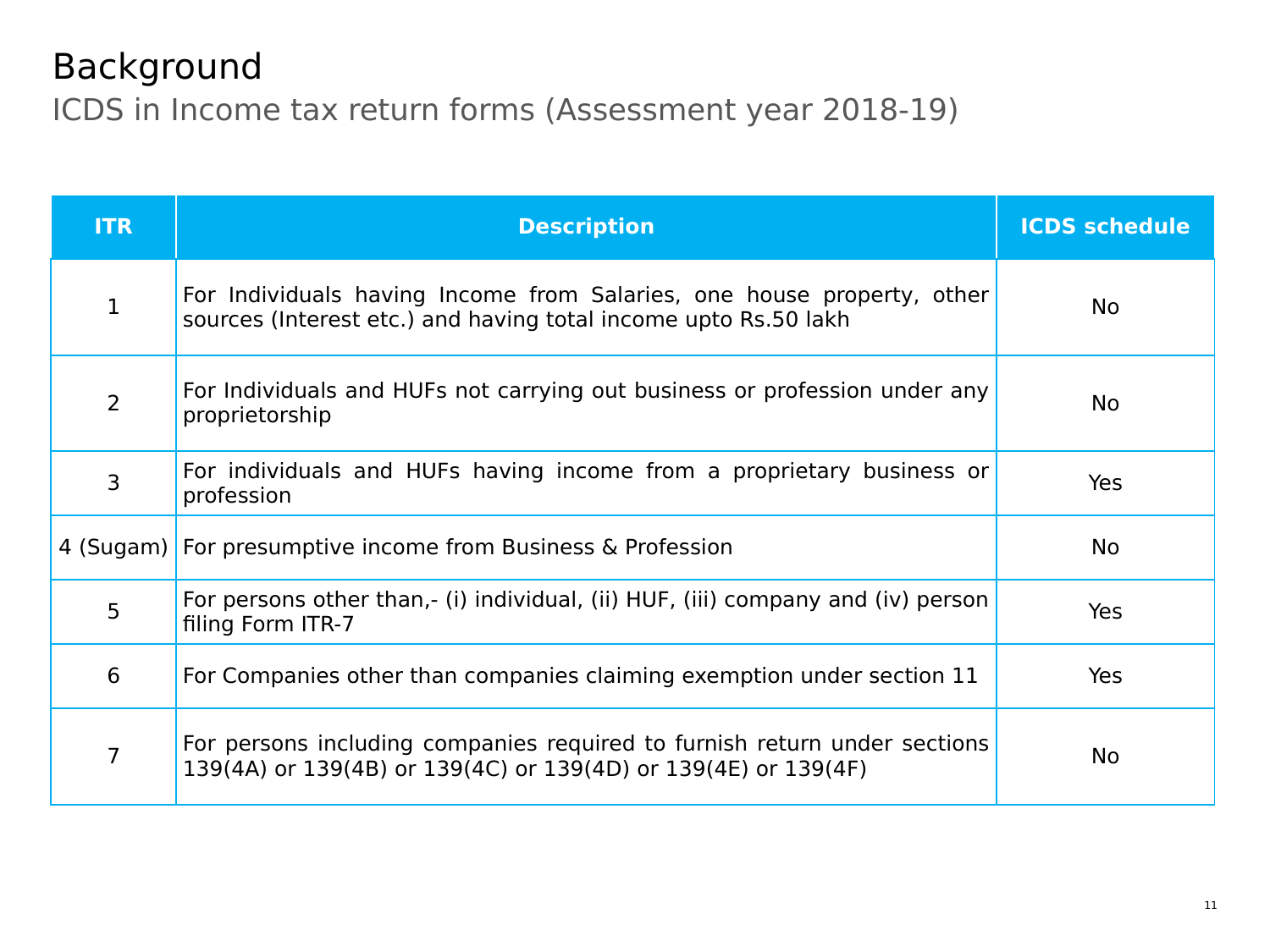

# Background
ICDS in Income tax return forms (Assessment year 2018-19)
| ITR | Description | ICDS schedule |
| --- | --- | --- |
| 1 | For Individuals having Income from Salaries, one house property, other sources (Interest etc.) and having total income upto Rs.50 lakh | No |
| 2 | For Individuals and HUFs not carrying out business or profession under any proprietorship | No |
| 3 | For individuals and HUFs having income from a proprietary business or profession | Yes |
| 4 (Sugam) | For presumptive income from Business & Profession | No |
| 5 | For persons other than,- (i) individual, (ii) HUF, (iii) company and (iv) person filing Form ITR-7 | Yes |
| 6 | For Companies other than companies claiming exemption under section 11 | Yes |
| 7 | For persons including companies required to furnish return under sections 139(4A) or 139(4B) or 139(4C) or 139(4D) or 139(4E) or 139(4F) | No |